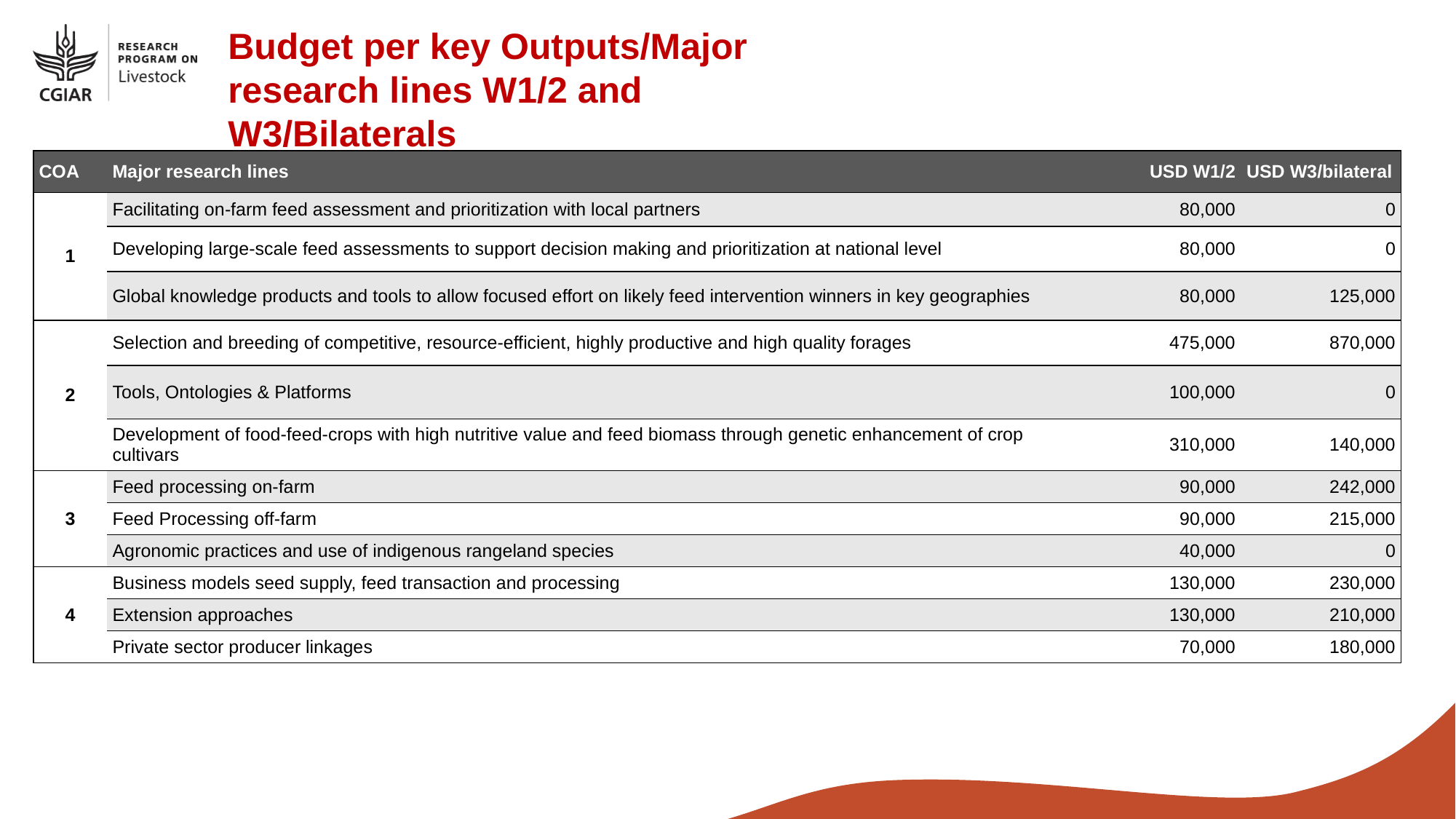

Budget per key Outputs/Major research lines W1/2 and W3/Bilaterals
| COA | Major research lines | USD W1/2 | USD W3/bilateral |
| --- | --- | --- | --- |
| 1 | Facilitating on-farm feed assessment and prioritization with local partners | 80,000 | 0 |
|  | Developing large-scale feed assessments to support decision making and prioritization at national level | 80,000 | 0 |
|  | Global knowledge products and tools to allow focused effort on likely feed intervention winners in key geographies | 80,000 | 125,000 |
| 2 | Selection and breeding of competitive, resource-efficient, highly productive and high quality forages | 475,000 | 870,000 |
|  | Tools, Ontologies & Platforms | 100,000 | 0 |
|  | Development of food-feed-crops with high nutritive value and feed biomass through genetic enhancement of crop cultivars | 310,000 | 140,000 |
| 3 | Feed processing on-farm | 90,000 | 242,000 |
|  | Feed Processing off-farm | 90,000 | 215,000 |
|  | Agronomic practices and use of indigenous rangeland species | 40,000 | 0 |
| 4 | Business models seed supply, feed transaction and processing | 130,000 | 230,000 |
|  | Extension approaches | 130,000 | 210,000 |
|  | Private sector producer linkages | 70,000 | 180,000 |